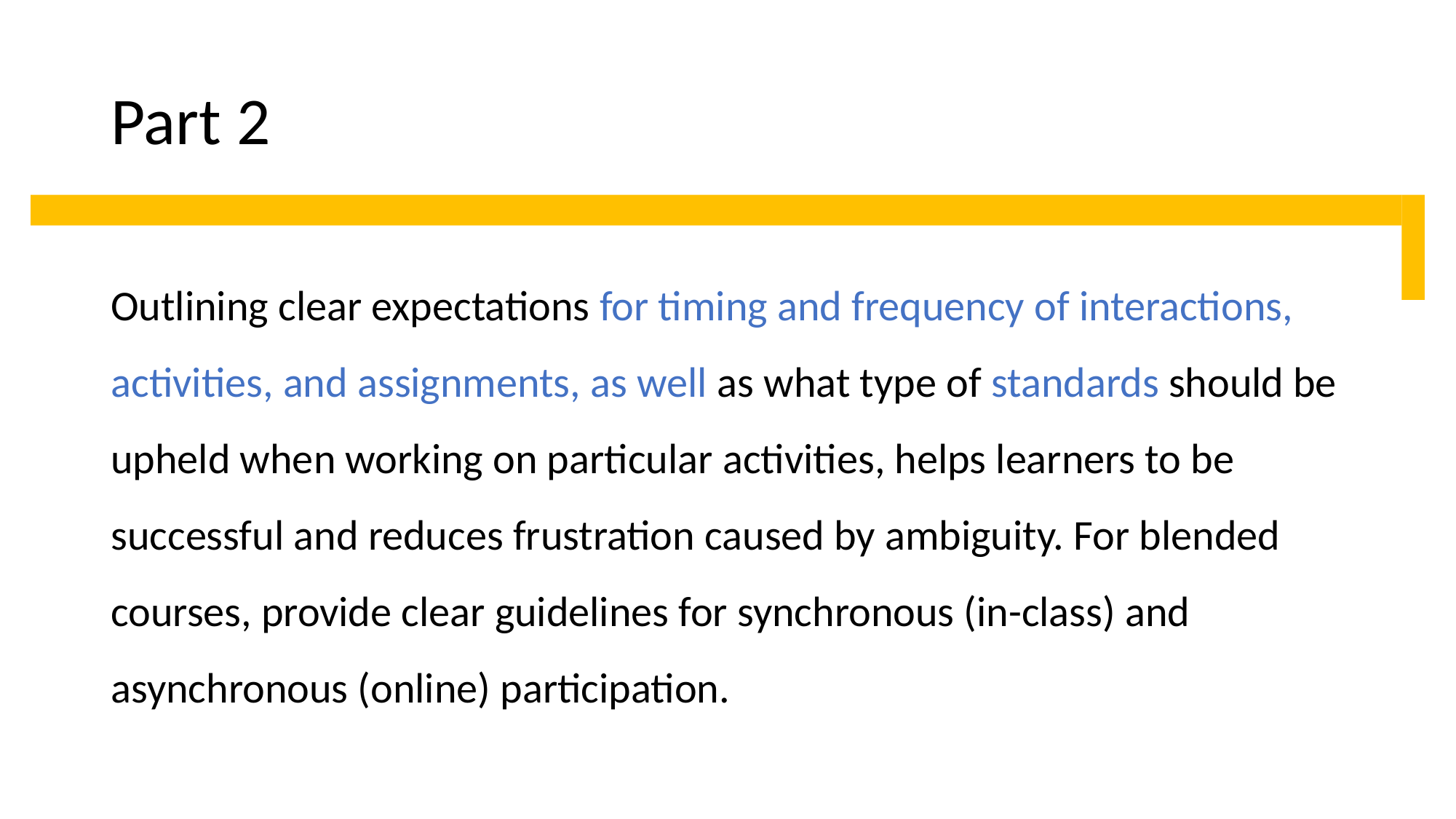

# Part 2

Outlining clear expectations for timing and frequency of interactions, activities, and assignments, as well as what type of standards should be upheld when working on particular activities, helps learners to be successful and reduces frustration caused by ambiguity. For blended courses, provide clear guidelines for synchronous (in-class) and asynchronous (online) participation.